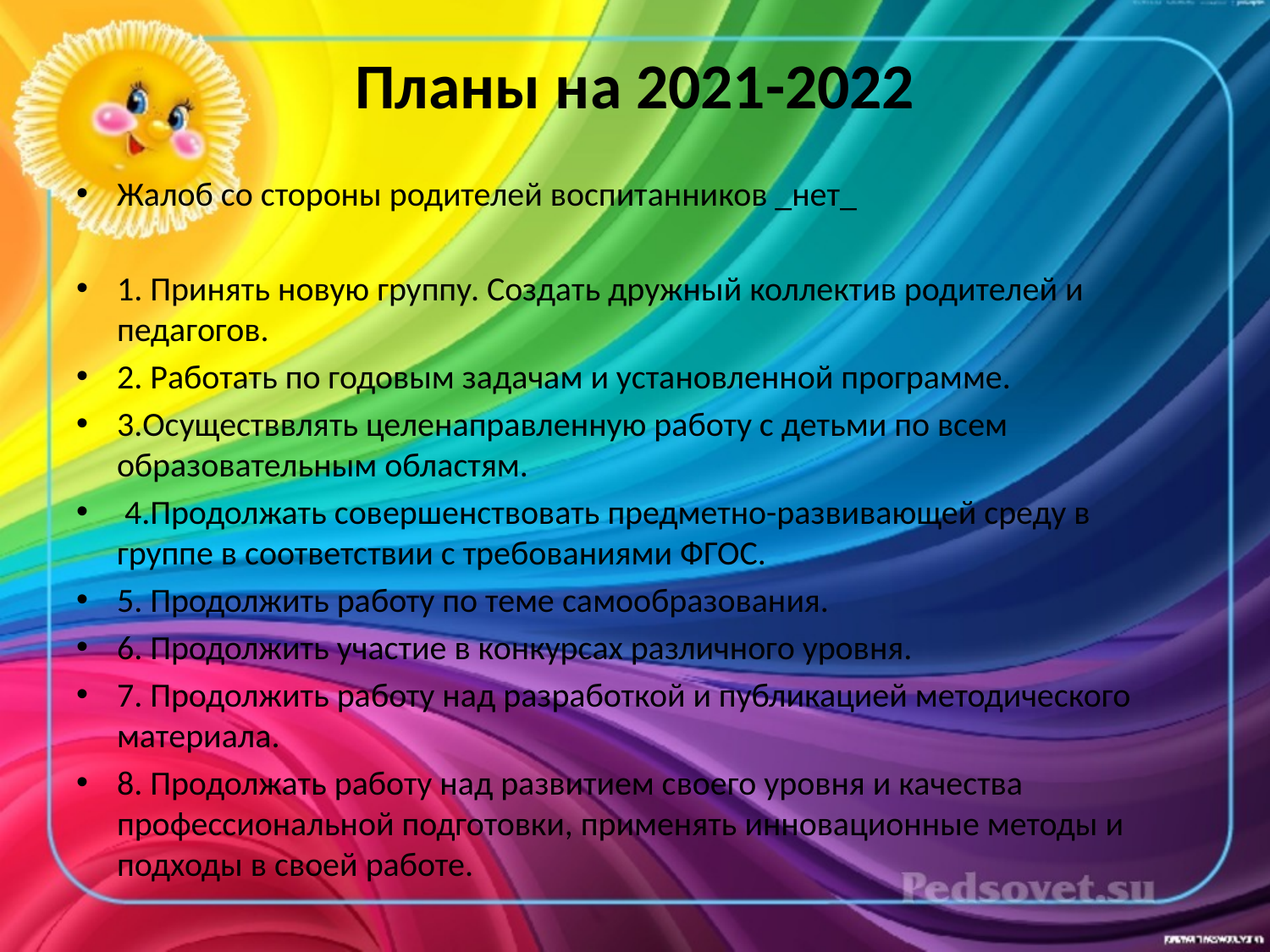

# Планы на 2021-2022
Жалоб со стороны родителей воспитанников _нет_

1. Принять новую группу. Создать дружный коллектив родителей и педагогов.
2. Работать по годовым задачам и установленной программе.
3.Осуществвлять целенаправленную работу с детьми по всем образовательным областям.
 4.Продолжать совершенствовать предметно-развивающей среду в группе в соответствии с требованиями ФГОС.
5. Продолжить работу по теме самообразования.
6. Продолжить участие в конкурсах различного уровня.
7. Продолжить работу над разработкой и публикацией методического материала.
8. Продолжать работу над развитием своего уровня и качества профессиональной подготовки, применять инновационные методы и подходы в своей работе.